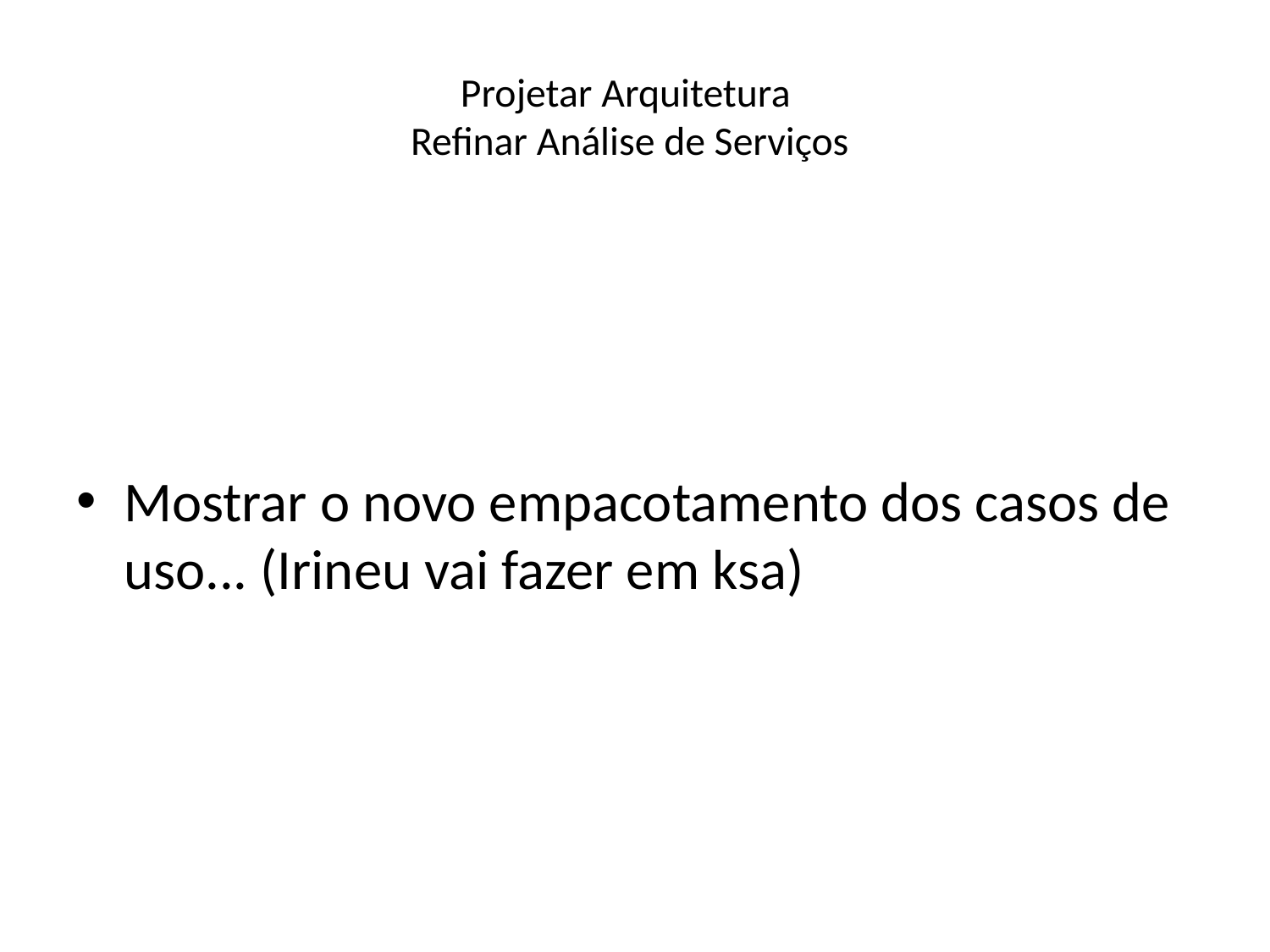

# Projetar Arquitetura Refinar Análise de Serviços

Mostrar o novo empacotamento dos casos de uso... (Irineu vai fazer em ksa)